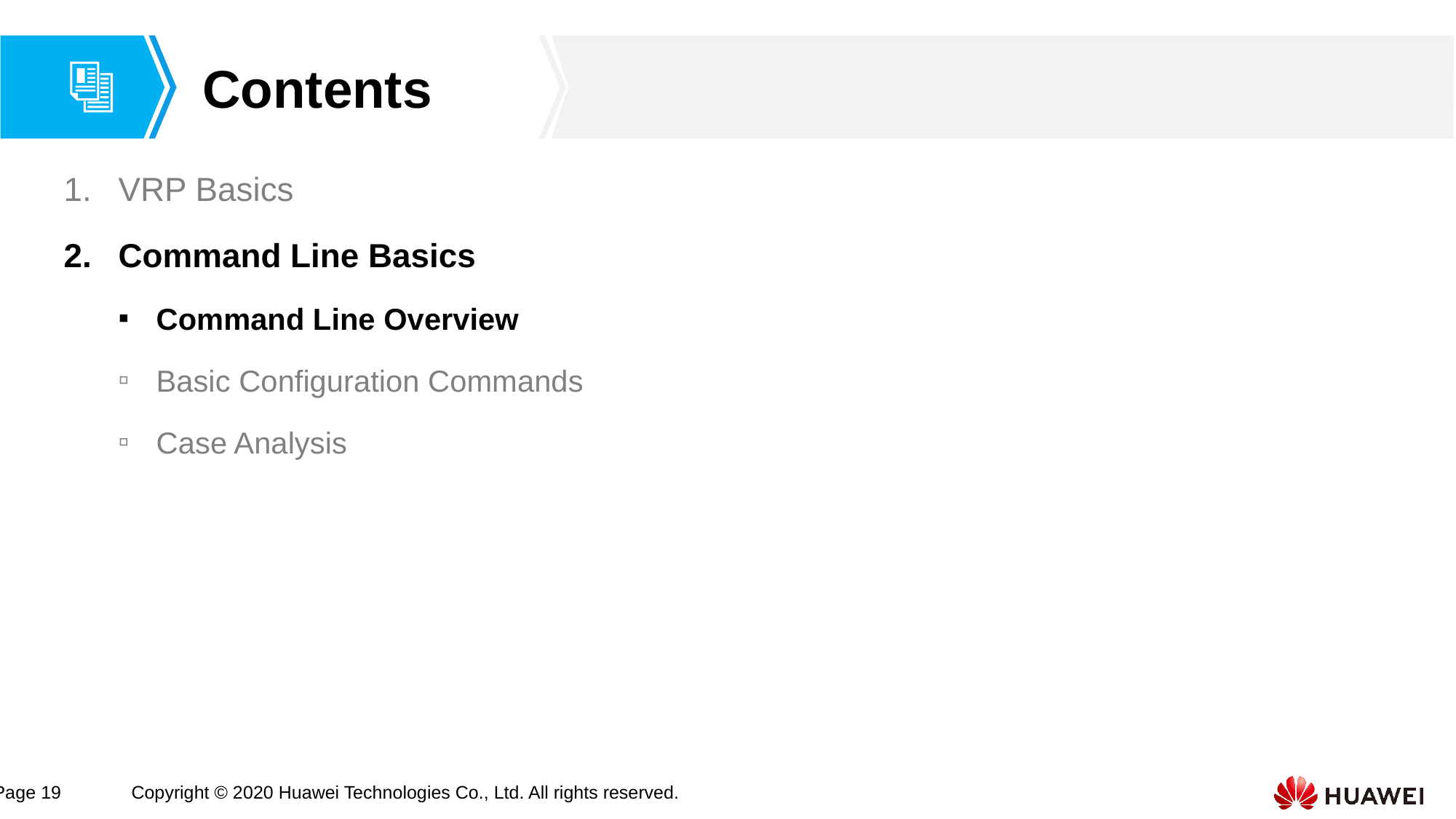

VRP Basics
Command Line Basics
Command Line Overview
Basic Configuration Commands
Case Analysis